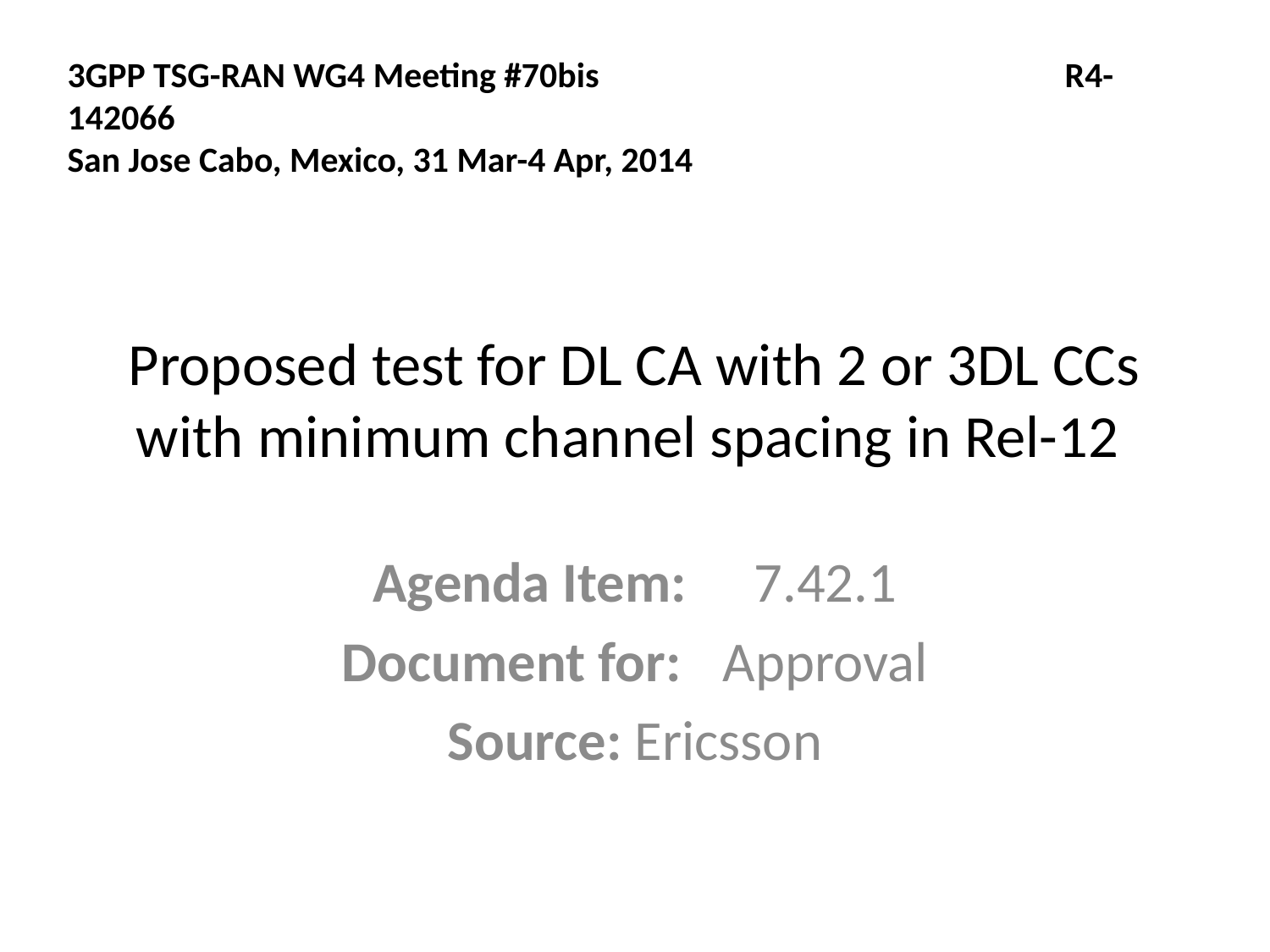

3GPP TSG-RAN WG4 Meeting #70bis                                                          R4-142066
San Jose Cabo, Mexico, 31 Mar-4 Apr, 2014
# Proposed test for DL CA with 2 or 3DL CCs with minimum channel spacing in Rel-12
Agenda Item:	7.42.1
Document for:	Approval
Source: Ericsson